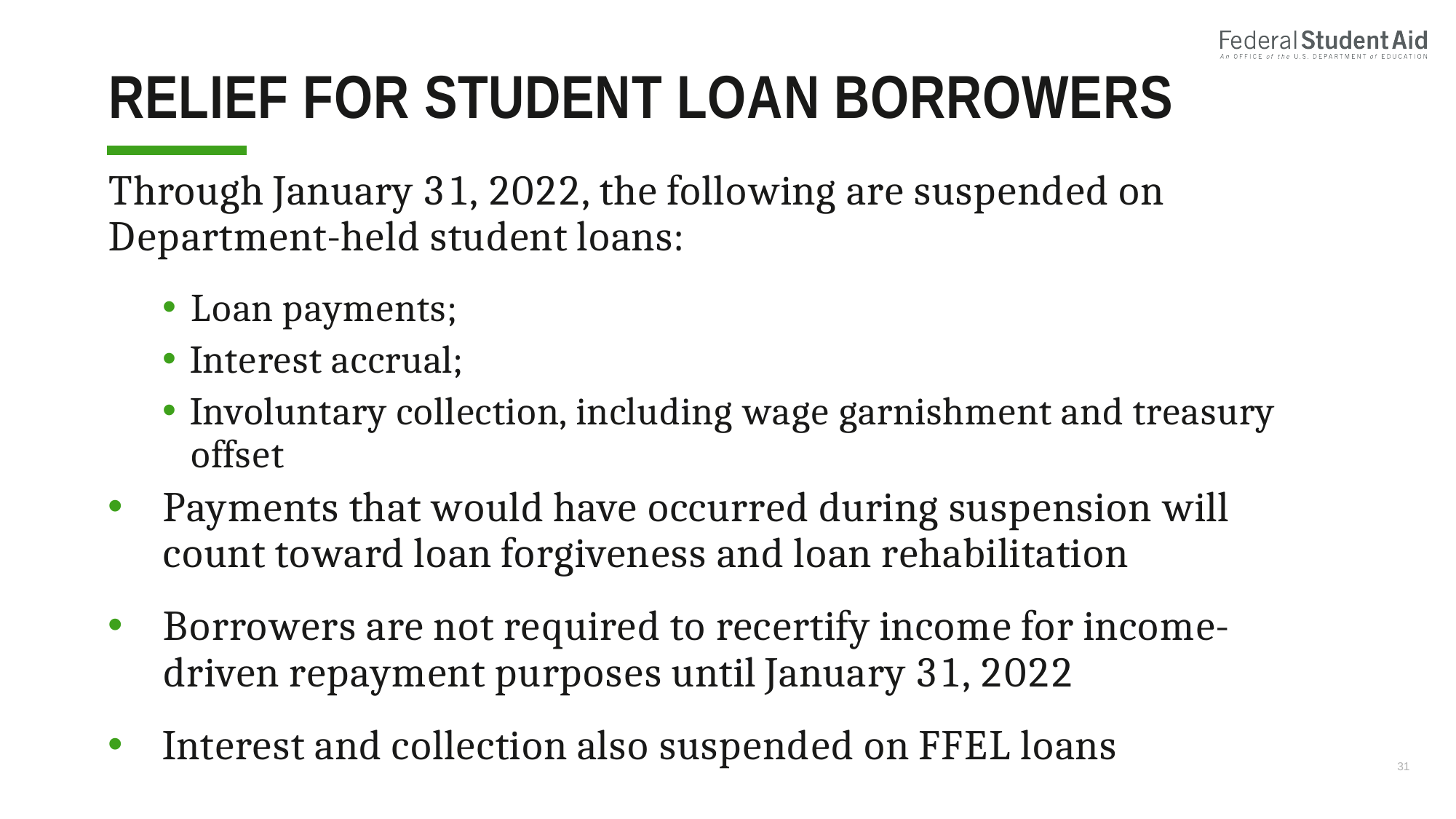

# Relief for student loan borrowers
Through January 31, 2022, the following are suspended on Department-held student loans:
Loan payments;
Interest accrual;
Involuntary collection, including wage garnishment and treasury offset
Payments that would have occurred during suspension will count toward loan forgiveness and loan rehabilitation
Borrowers are not required to recertify income for income-driven repayment purposes until January 31, 2022
Interest and collection also suspended on FFEL loans

31